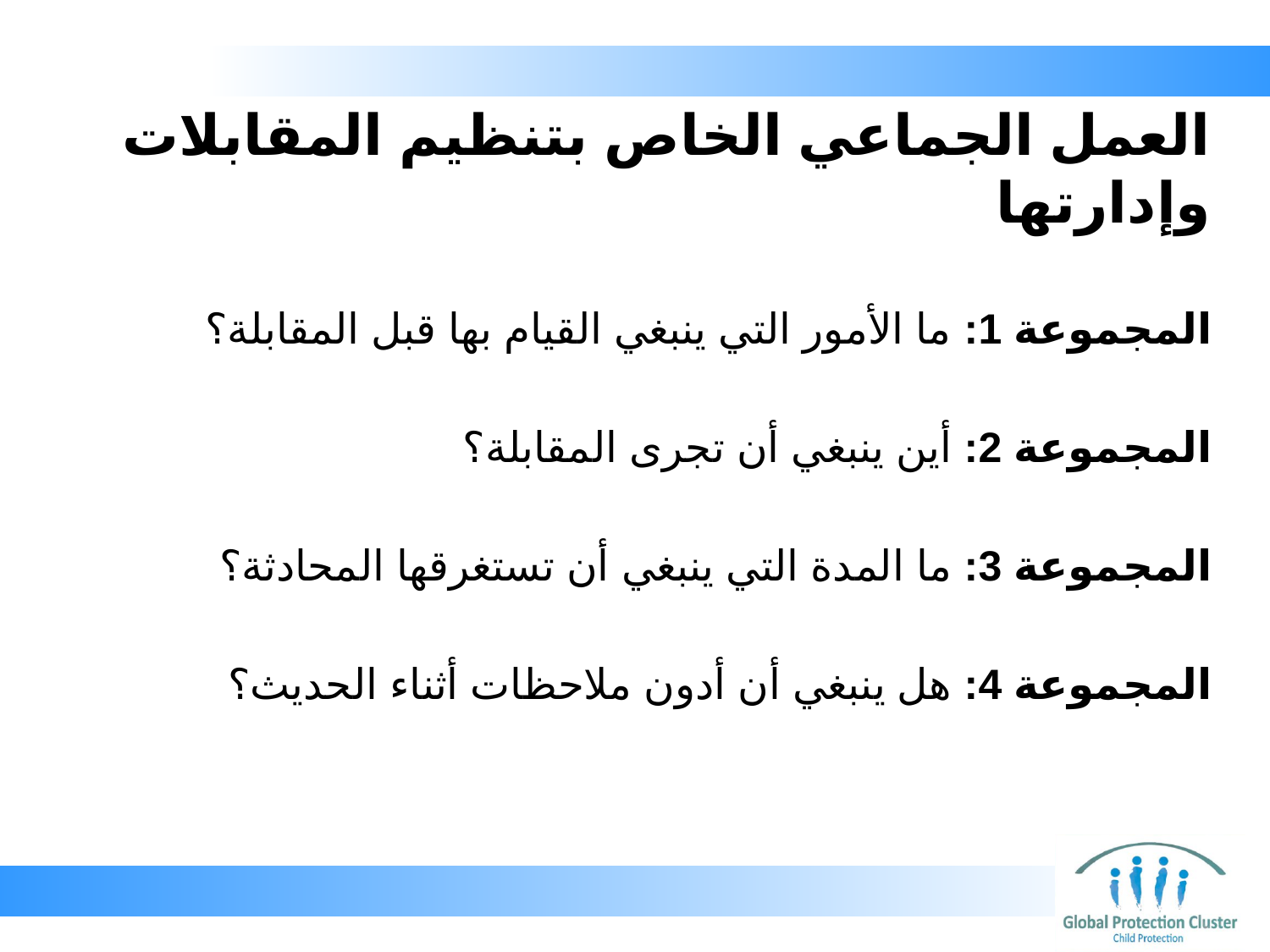

# العمل الجماعي الخاص بتنظيم المقابلات وإدارتها

المجموعة 1: ما الأمور التي ينبغي القيام بها قبل المقابلة؟

المجموعة 2: أين ينبغي أن تجرى المقابلة؟

المجموعة 3: ما المدة التي ينبغي أن تستغرقها المحادثة؟

المجموعة 4: هل ينبغي أن أدون ملاحظات أثناء الحديث؟